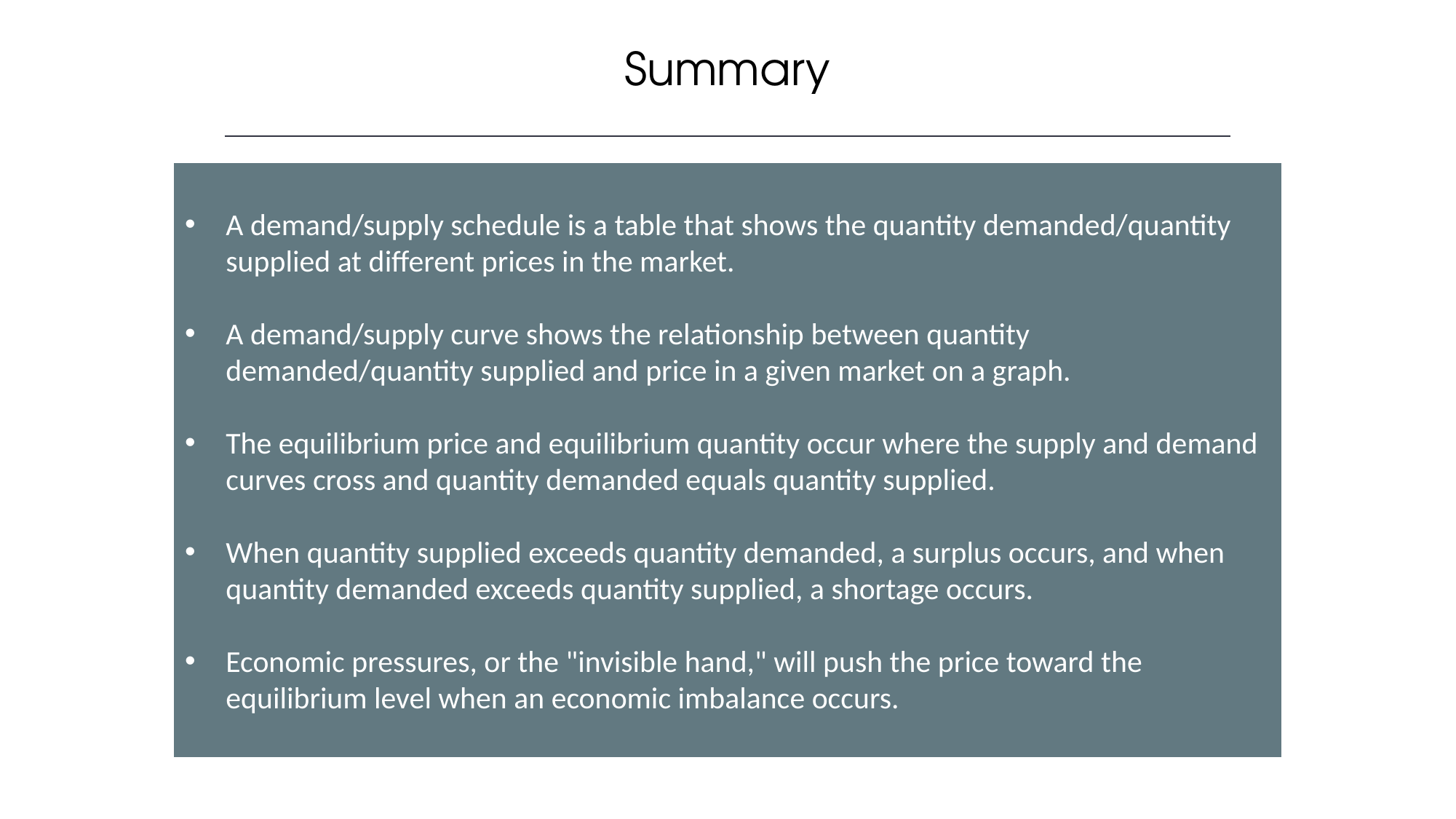

Summary

A demand/supply schedule is a table that shows the quantity demanded/quantity supplied at different prices in the market.

A demand/supply curve shows the relationship between quantity demanded/quantity supplied and price in a given market on a graph.

The equilibrium price and equilibrium quantity occur where the supply and demand curves cross and quantity demanded equals quantity supplied.

When quantity supplied exceeds quantity demanded, a surplus occurs, and when quantity demanded exceeds quantity supplied, a shortage occurs.

Economic pressures, or the "invisible hand," will push the price toward the equilibrium level when an economic imbalance occurs.